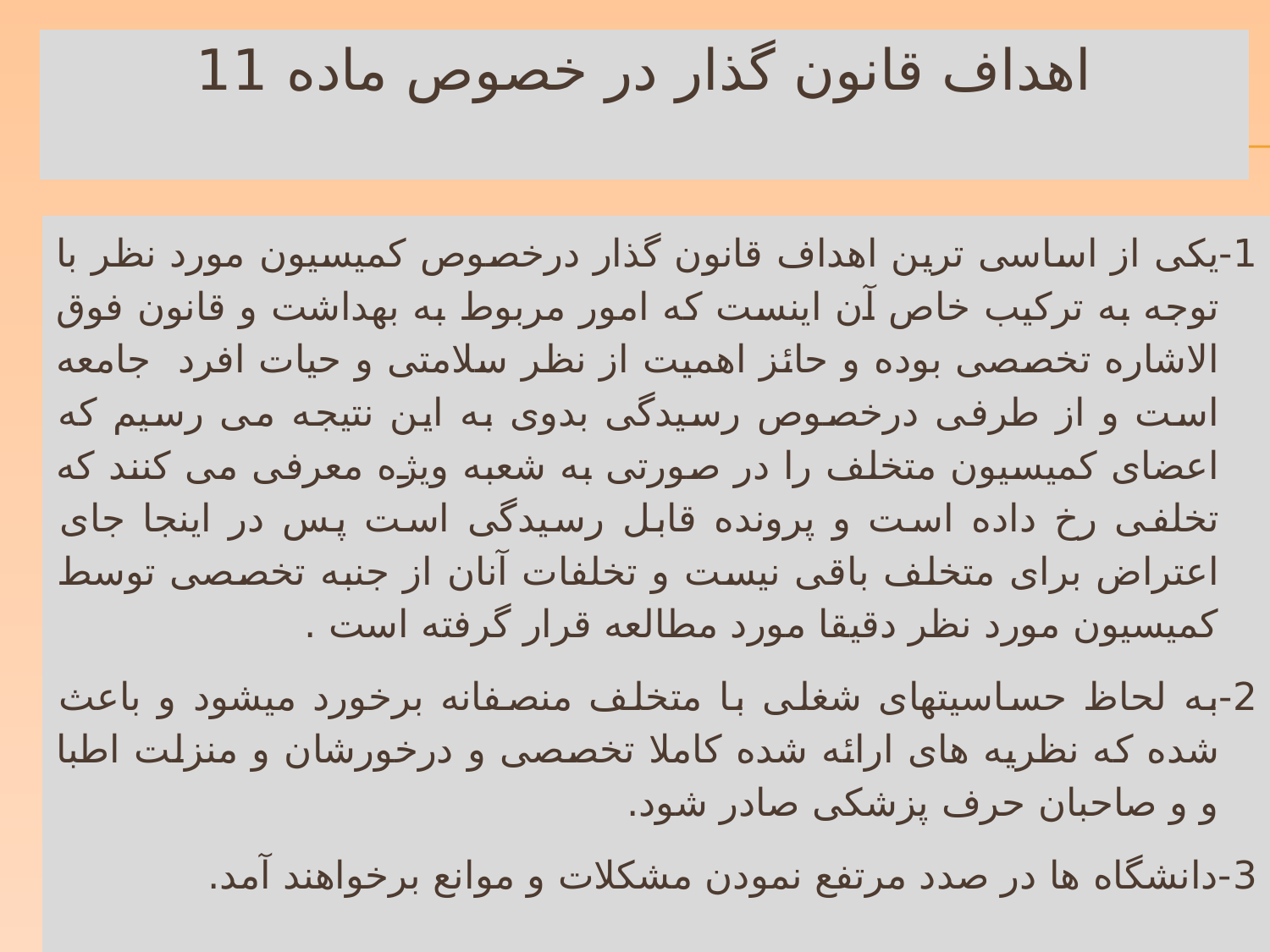

# اهداف قانون گذار در خصوص ماده 11
1-یکی از اساسی ترین اهداف قانون گذار درخصوص کمیسیون مورد نظر با توجه به ترکیب خاص آن اینست که امور مربوط به بهداشت و قانون فوق الاشاره تخصصی بوده و حائز اهمیت از نظر سلامتی و حیات افرد  جامعه است و از طرفی درخصوص رسیدگی بدوی به این نتیجه می رسیم که اعضای کمیسیون متخلف را در صورتی به شعبه ویژه معرفی می کنند که تخلفی رخ داده است و پرونده قابل رسیدگی است پس در اینجا جای اعتراض برای متخلف باقی نیست و تخلفات آنان از جنبه تخصصی توسط کمیسیون مورد نظر دقیقا مورد مطالعه قرار گرفته است .
2-به لحاظ حساسیتهای شغلی با متخلف منصفانه برخورد میشود و باعث شده که نظریه های ارائه شده کاملا تخصصی و درخورشان و منزلت اطبا و و صاحبان حرف پزشکی صادر شود.
3-دانشگاه ها در صدد مرتفع نمودن مشکلات و موانع برخواهند آمد.